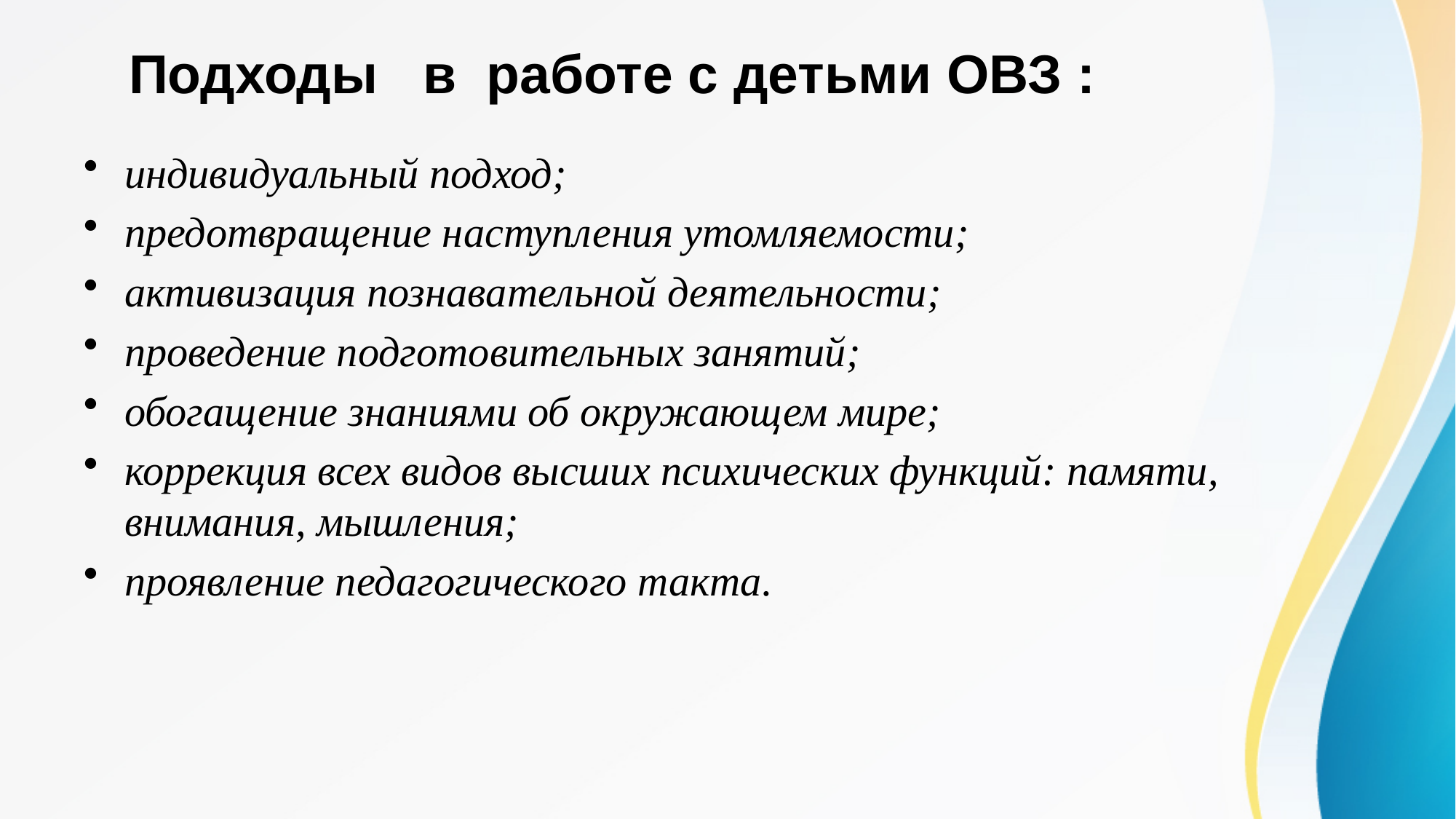

# Подходы   в  работе с детьми ОВЗ :
индивидуальный подход;
предотвращение наступления утомляемости;
активизация познавательной деятельности;
проведение подготовительных занятий;
обогащение знаниями об окружающем мире;
коррекция всех видов высших психических функций: памяти, внимания, мышления;
проявление педагогического такта.